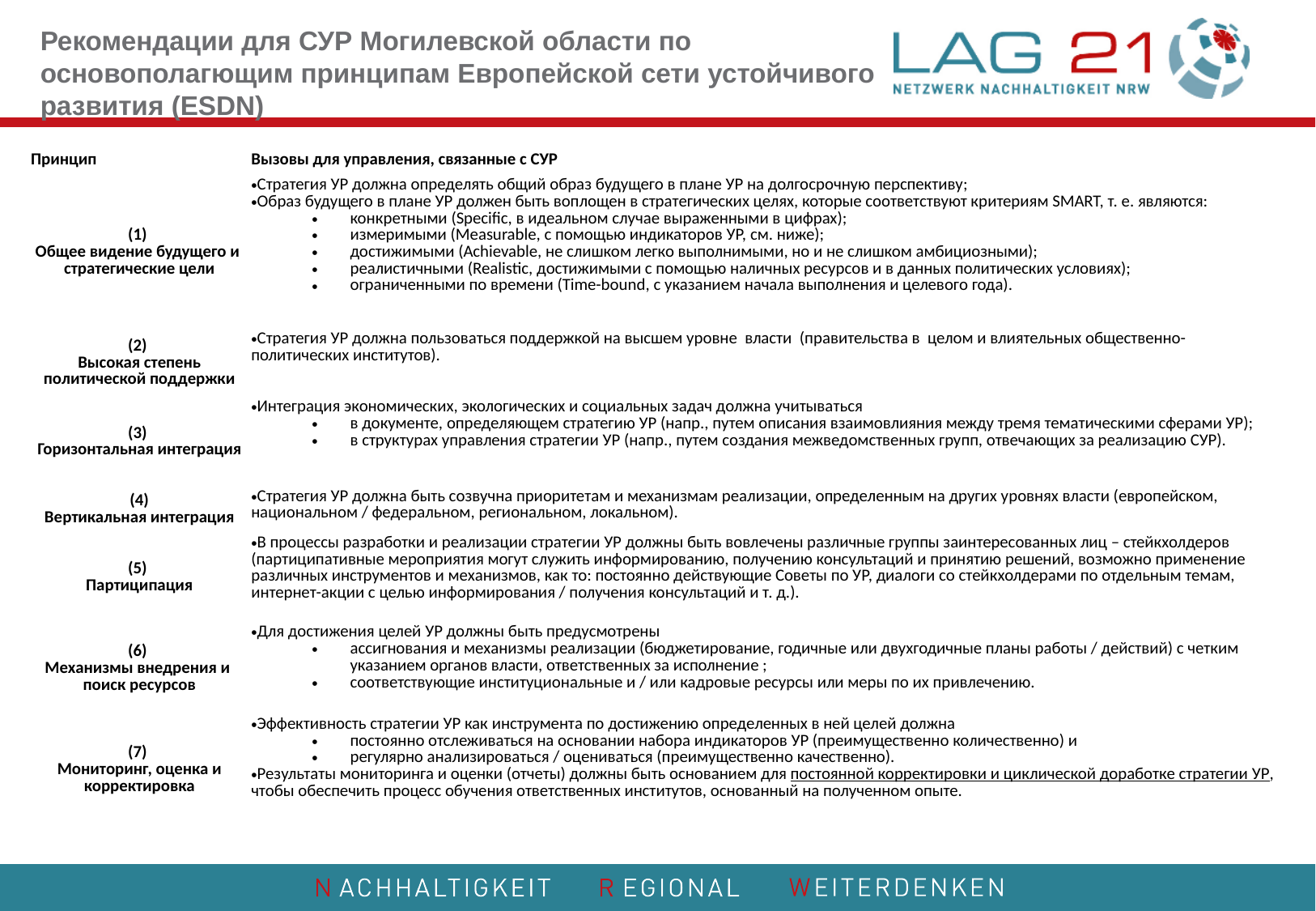

# Рекомендации для СУР Могилевской области по основополагющим принципам Европейской сети устойчивого развития (ESDN)
| Принцип | Вызовы для управления, связанные с СУР |
| --- | --- |
| (1) Общее видение будущего и стратегические цели | Стратегия УР должна определять общий образ будущего в плане УР на долгосрочную перспективу; Образ будущего в плане УР должен быть воплощен в стратегических целях, которые соответствуют критериям SMART, т. е. являются: конкретными (Specific, в идеальном случае выраженными в цифрах); измеримыми (Measurable, с помощью индикаторов УР, см. ниже); достижимыми (Achievable, не слишком легко выполнимыми, но и не слишком амбициозными); реалистичными (Realistic, достижимыми с помощью наличных ресурсов и в данных политических условиях); ограниченными по времени (Time-bound, с указанием начала выполнения и целевого года). |
| (2) Высокая степень политической поддержки | Стратегия УР должна пользоваться поддержкой на высшем уровне власти (правительства в целом и влиятельных общественно-политических институтов). |
| (3) Горизонтальная интеграция | Интеграция экономических, экологических и социальных задач должна учитываться в документе, определяющем стратегию УР (напр., путем описания взаимовлияния между тремя тематическими сферами УР); в структурах управления стратегии УР (напр., путем создания межведомственных групп, отвечающих за реализацию СУР). |
| (4) Вертикальная интеграция | Стратегия УР должна быть созвучна приоритетам и механизмам реализации, определенным на других уровнях власти (европейском, национальном / федеральном, региональном, локальном). |
| (5) Партиципация | В процессы разработки и реализации стратегии УР должны быть вовлечены различные группы заинтересованных лиц – стейкхолдеров (партиципативные мероприятия могут служить информированию, получению консультаций и принятию решений, возможно применение различных инструментов и механизмов, как то: постоянно действующие Советы по УР, диалоги со стейкхолдерами по отдельным темам, интернет-акции с целью информирования / получения консультаций и т. д.). |
| (6) Механизмы внедрения и поиск ресурсов | Для достижения целей УР должны быть предусмотрены ассигнования и механизмы реализации (бюджетирование, годичные или двухгодичные планы работы / действий) с четким указанием органов власти, ответственных за исполнение ; соответствующие институциональные и / или кадровые ресурсы или меры по их привлечению. |
| (7) Мониторинг, оценка и корректировка | Эффективность стратегии УР как инструмента по достижению определенных в ней целей должна постоянно отслеживаться на основании набора индикаторов УР (преимущественно количественно) и регулярно анализироваться / оцениваться (преимущественно качественно). Результаты мониторинга и оценки (отчеты) должны быть основанием для постоянной корректировки и циклической доработке стратегии УР, чтобы обеспечить процесс обучения ответственных институтов, основанный на полученном опыте. |

28/11/17
14